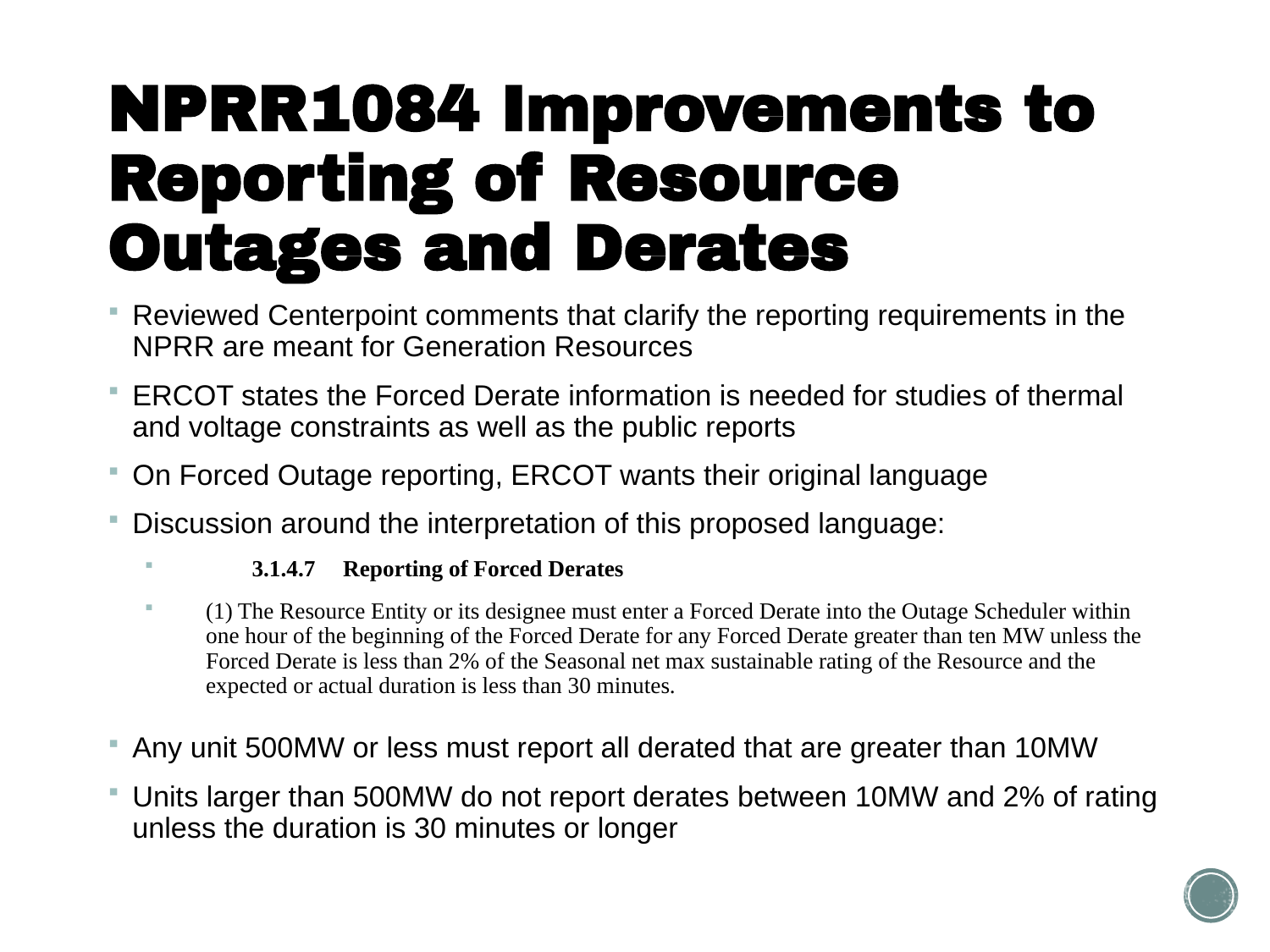

# NPRR1084 Improvements to Reporting of Resource Outages and Derates
Reviewed Centerpoint comments that clarify the reporting requirements in the NPRR are meant for Generation Resources
ERCOT states the Forced Derate information is needed for studies of thermal and voltage constraints as well as the public reports
On Forced Outage reporting, ERCOT wants their original language
Discussion around the interpretation of this proposed language:
3.1.4.7	Reporting of Forced Derates
(1) The Resource Entity or its designee must enter a Forced Derate into the Outage Scheduler within one hour of the beginning of the Forced Derate for any Forced Derate greater than ten MW unless the Forced Derate is less than 2% of the Seasonal net max sustainable rating of the Resource and the expected or actual duration is less than 30 minutes.
Any unit 500MW or less must report all derated that are greater than 10MW
Units larger than 500MW do not report derates between 10MW and 2% of rating unless the duration is 30 minutes or longer